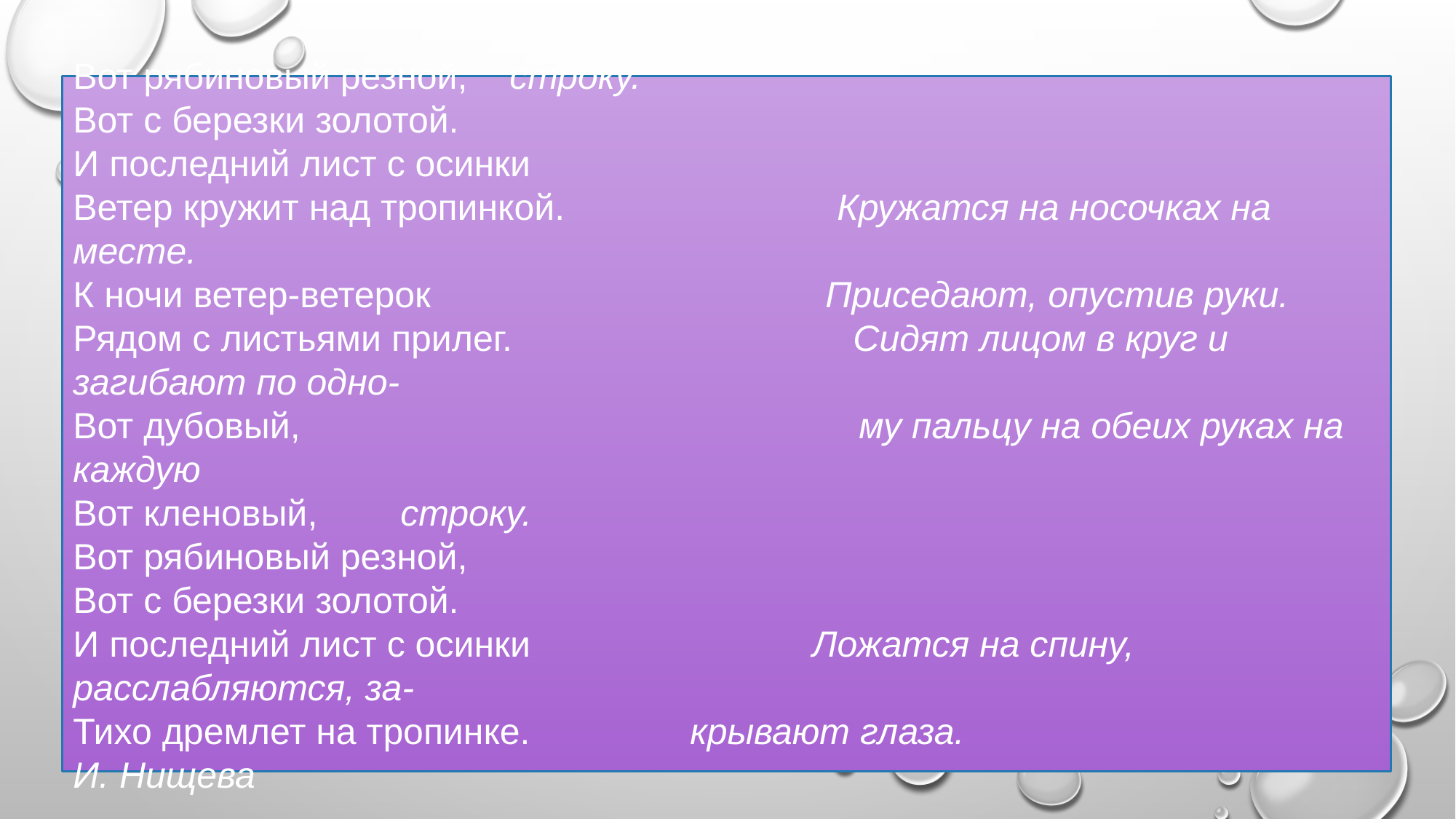

Вот рябиновый резной,	строку.
Вот с березки золотой.
И последний лист с осинки
Ветер кружит над тропинкой.                 	Кружатся на носочках на месте.
К ночи ветер-ветерок	                               Приседают, опустив руки.
Рядом с листьями прилег.	                       Сидят лицом в круг и загибают по одно-
Вот дубовый,	                                             му пальцу на обеих руках на каждую
Вот кленовый,	строку.
Вот рябиновый резной,
Вот с березки золотой.
И последний лист с осинки	                   Ложатся на спину, расслабляются, за-
Тихо дремлет на тропинке.	       крывают глаза.
И. Нищева